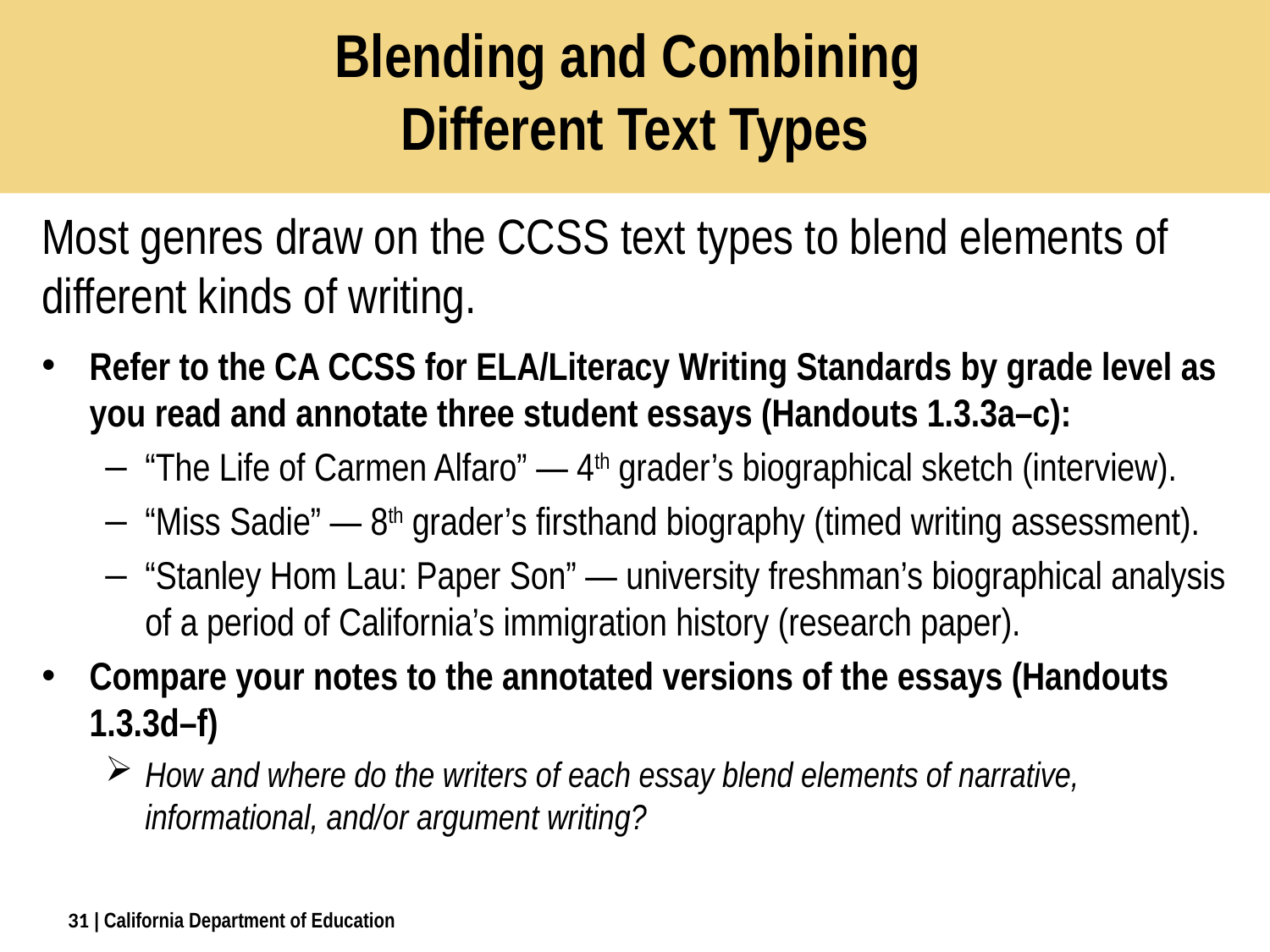

# Blending and Combining Different Text Types
Most genres draw on the CCSS text types to blend elements of different kinds of writing.
Refer to the CA CCSS for ELA/Literacy Writing Standards by grade level as you read and annotate three student essays (Handouts 1.3.3a–c):
“The Life of Carmen Alfaro” — 4th grader’s biographical sketch (interview).
“Miss Sadie” — 8th grader’s firsthand biography (timed writing assessment).
“Stanley Hom Lau: Paper Son” — university freshman’s biographical analysis of a period of California’s immigration history (research paper).
Compare your notes to the annotated versions of the essays (Handouts 1.3.3d–f)
How and where do the writers of each essay blend elements of narrative, informational, and/or argument writing?

31
| California Department of Education